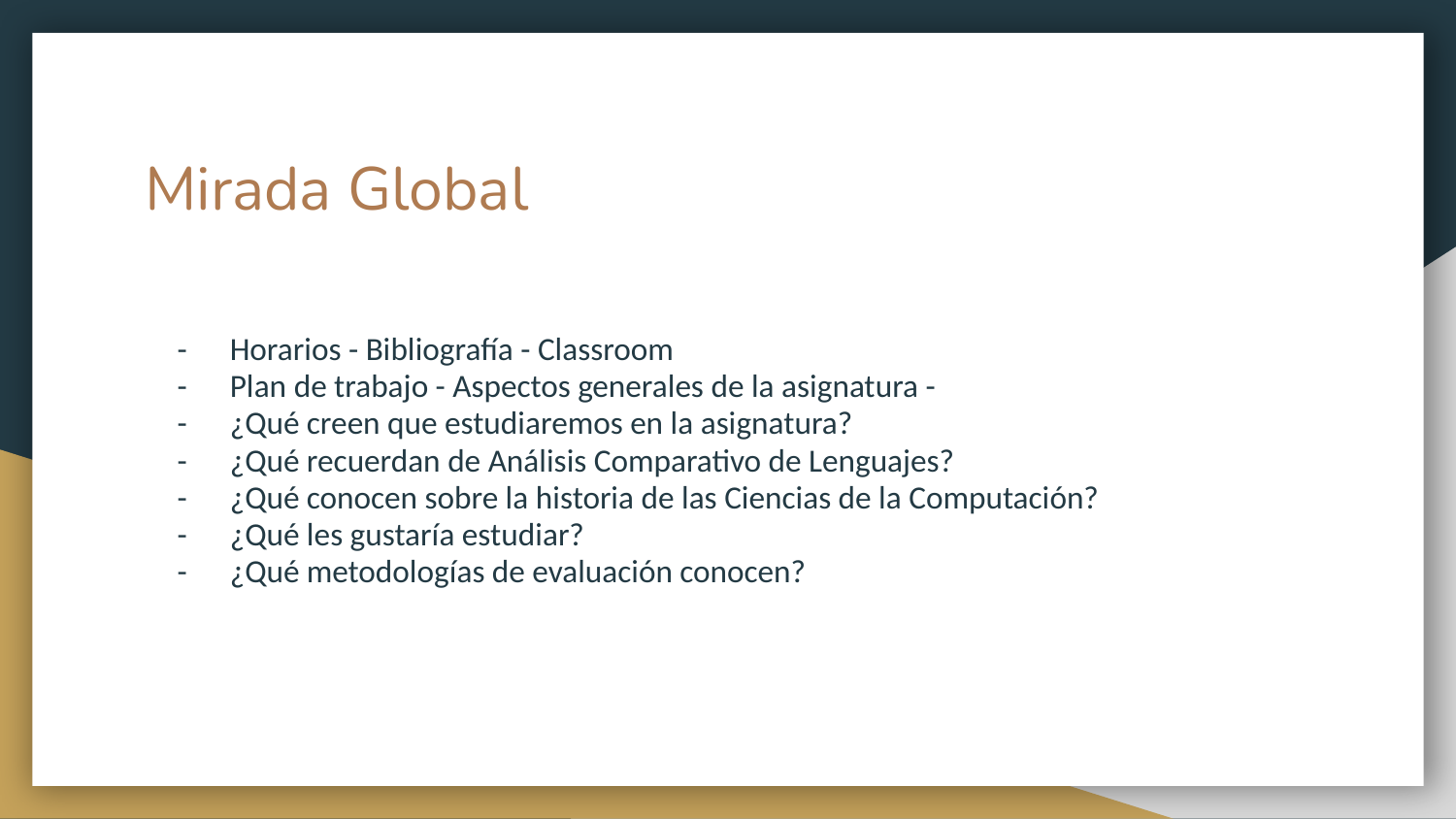

# Mirada Global
Horarios - Bibliografía - Classroom
Plan de trabajo - Aspectos generales de la asignatura -
¿Qué creen que estudiaremos en la asignatura?
¿Qué recuerdan de Análisis Comparativo de Lenguajes?
¿Qué conocen sobre la historia de las Ciencias de la Computación?
¿Qué les gustaría estudiar?
¿Qué metodologías de evaluación conocen?